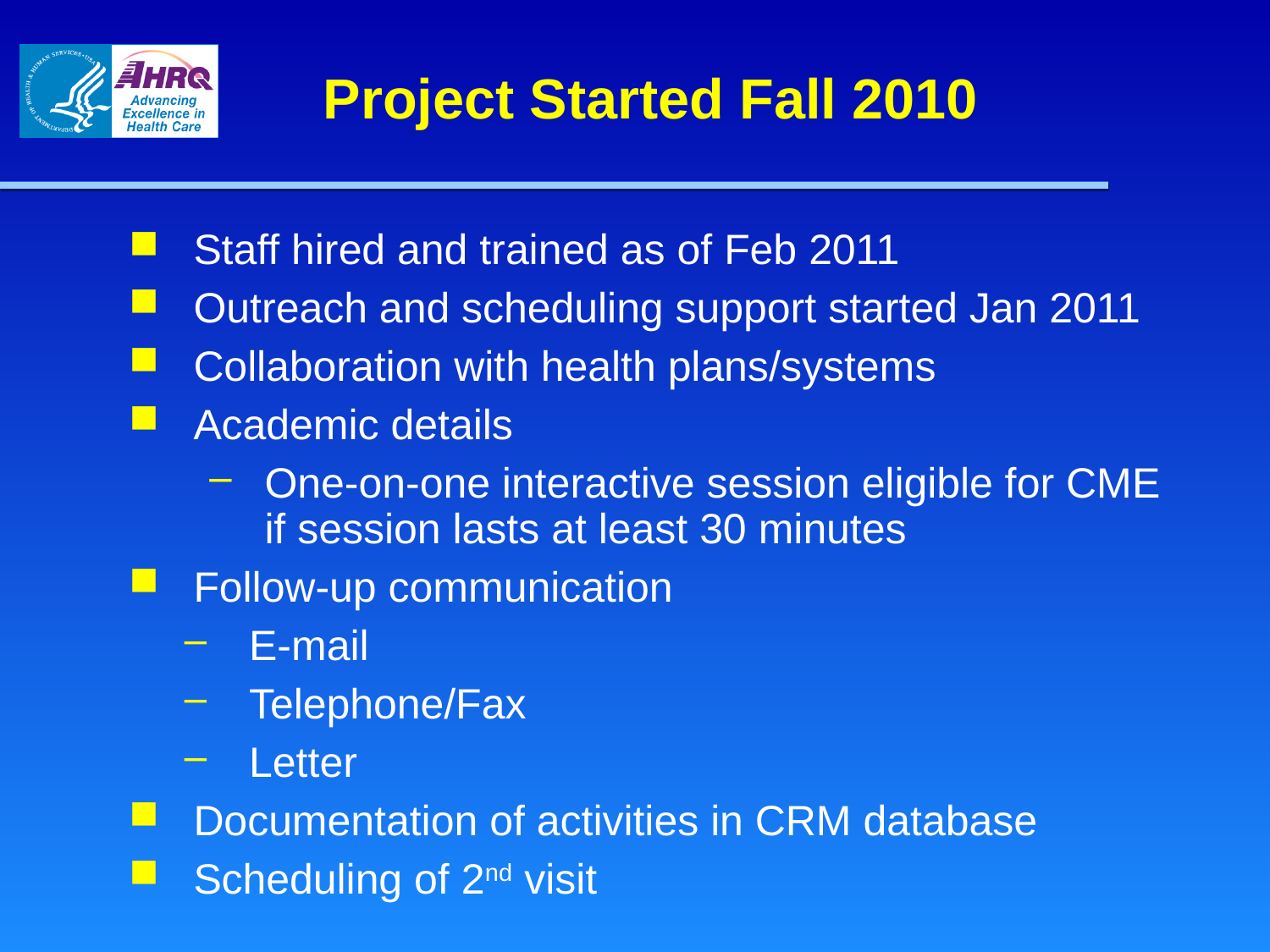

Project Started Fall 2010
Staff hired and trained as of Feb 2011
Outreach and scheduling support started Jan 2011
Collaboration with health plans/systems
Academic details
One-on-one interactive session eligible for CME if session lasts at least 30 minutes
Follow-up communication
E-mail
Telephone/Fax
Letter
Documentation of activities in CRM database
Scheduling of 2nd visit